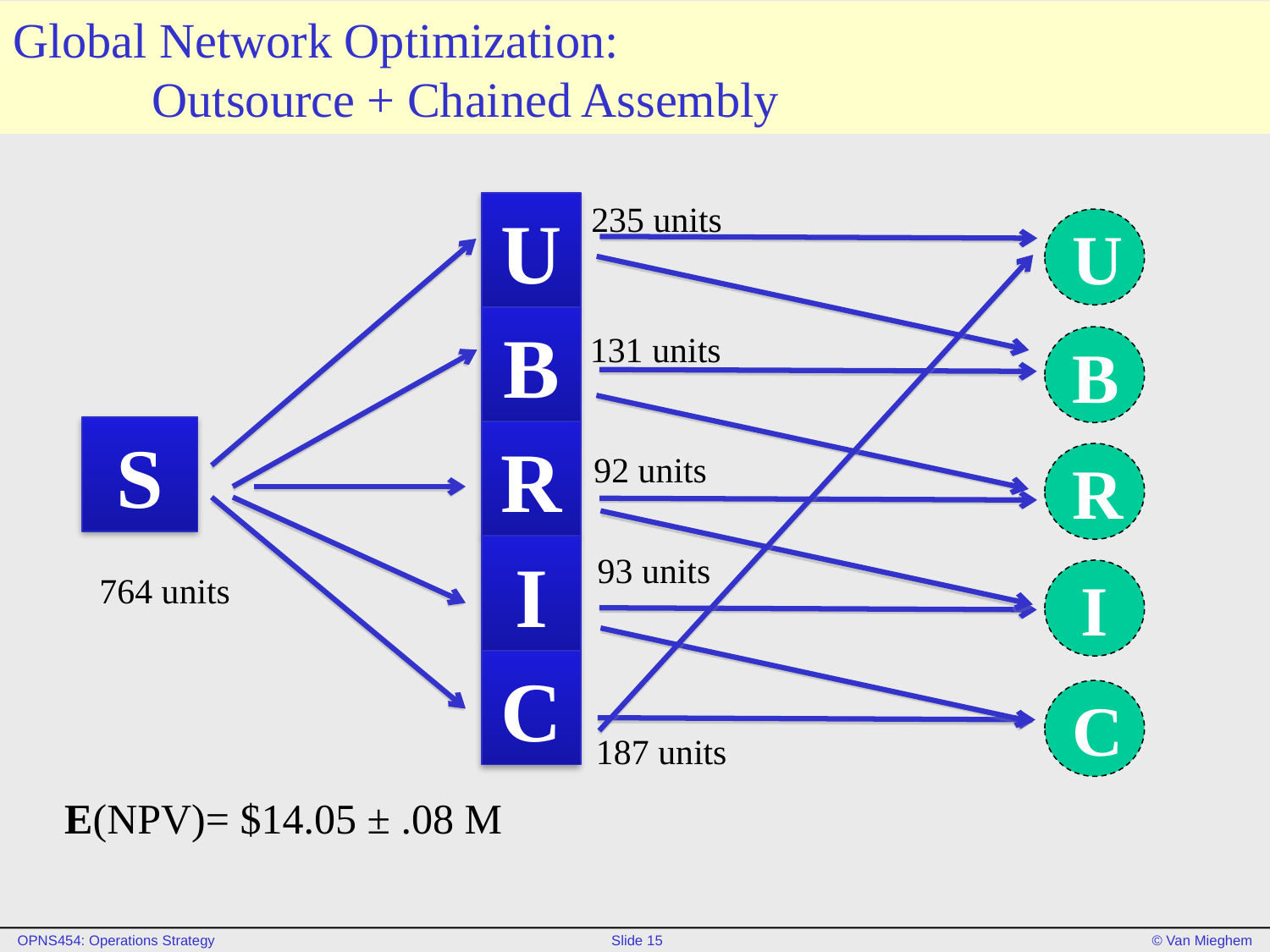

# Global Network Optimization: Outsource + Chained Assembly
235 units
U
B
R
I
C
U
B
R
I
C
131 units
S
92 units
93 units
764 units
187 units
E(NPV)= $14.05 ± .08 M